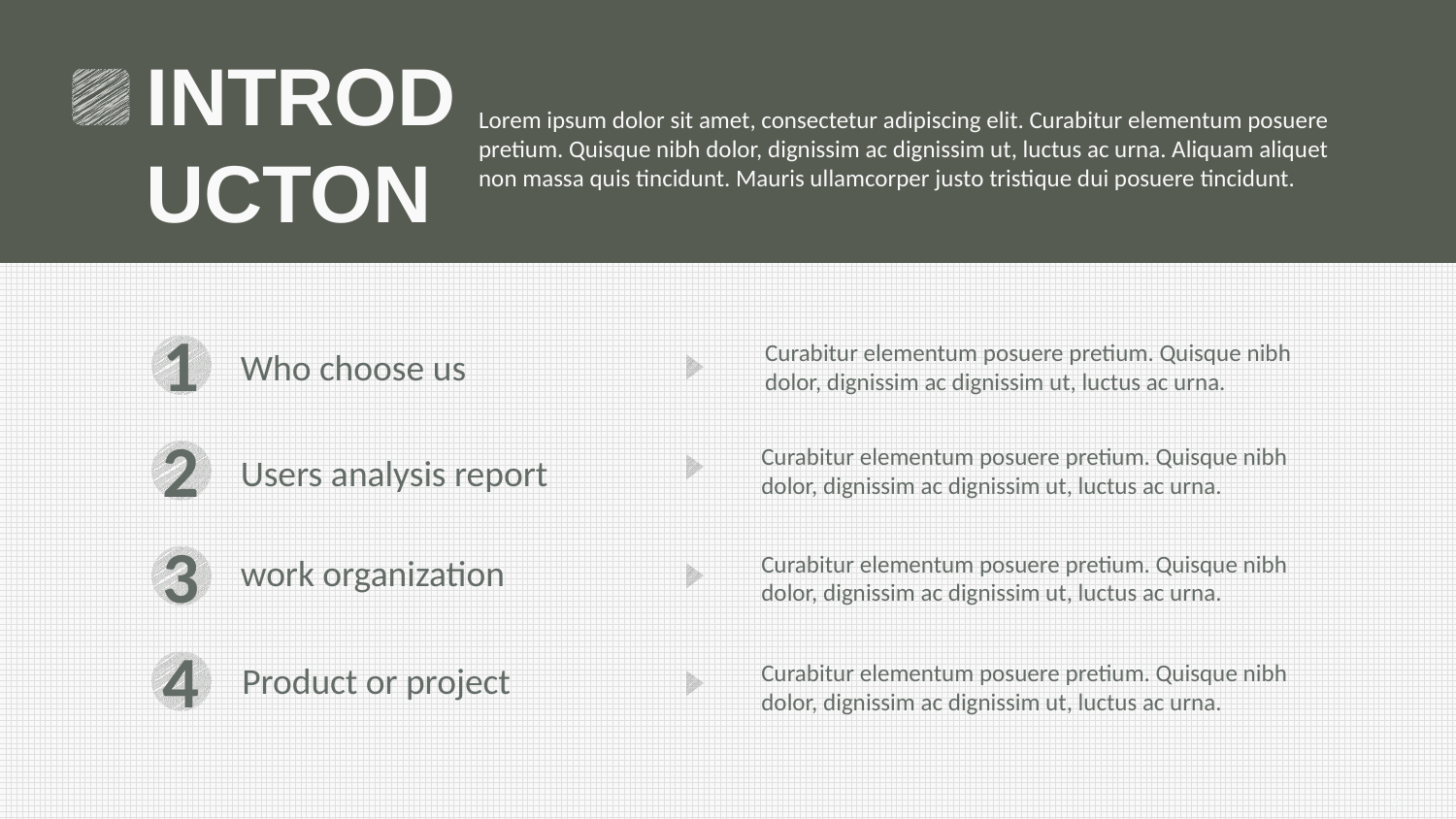

INTRODUCTON
Lorem ipsum dolor sit amet, consectetur adipiscing elit. Curabitur elementum posuere pretium. Quisque nibh dolor, dignissim ac dignissim ut, luctus ac urna. Aliquam aliquet non massa quis tincidunt. Mauris ullamcorper justo tristique dui posuere tincidunt.
1

Curabitur elementum posuere pretium. Quisque nibh dolor, dignissim ac dignissim ut, luctus ac urna.
Who choose us

2

Curabitur elementum posuere pretium. Quisque nibh dolor, dignissim ac dignissim ut, luctus ac urna.
Users analysis report

3

Curabitur elementum posuere pretium. Quisque nibh dolor, dignissim ac dignissim ut, luctus ac urna.
work organization

4

Product or project
Curabitur elementum posuere pretium. Quisque nibh dolor, dignissim ac dignissim ut, luctus ac urna.